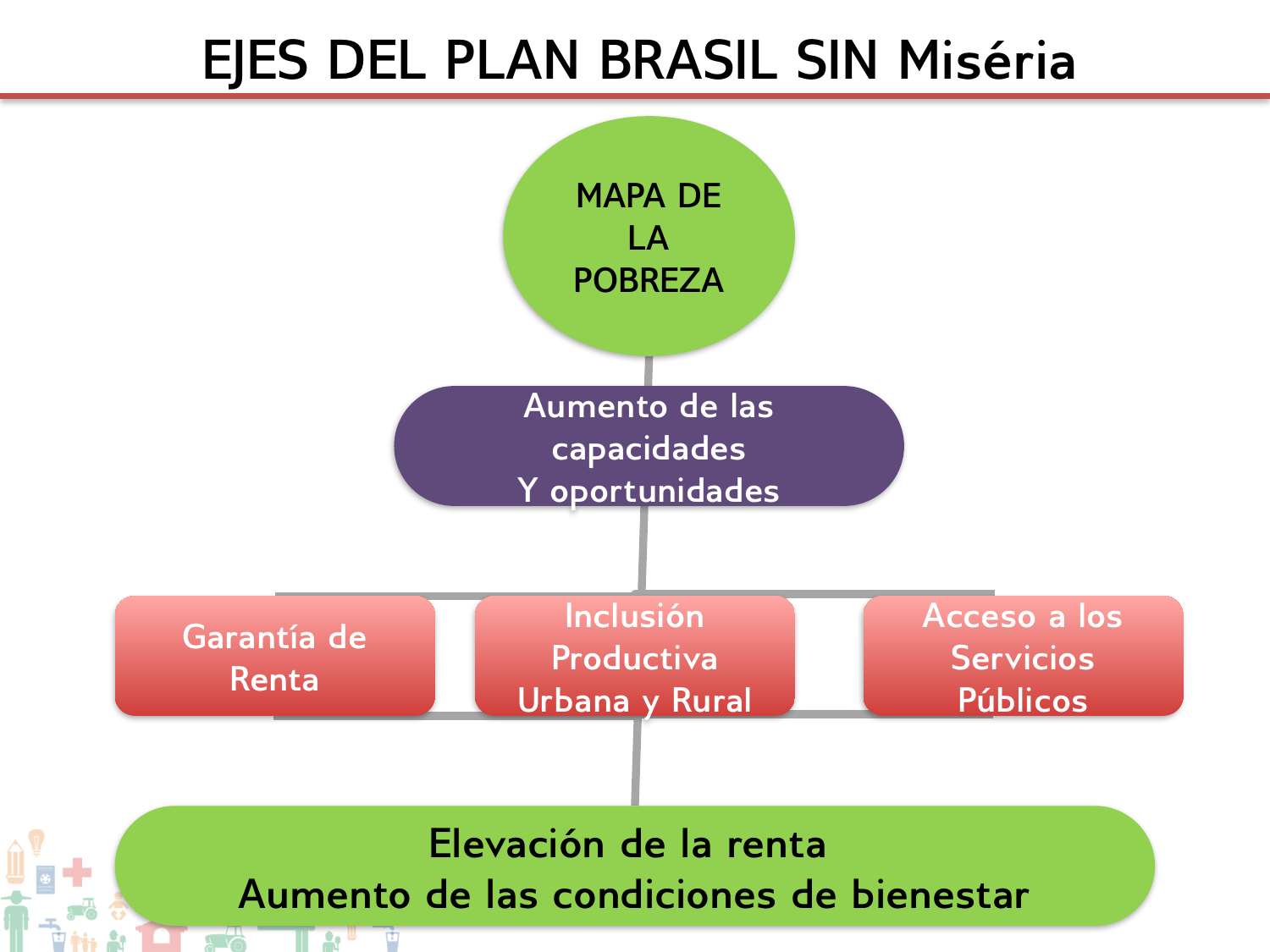

EJES DEL PLAN BRASIL SIN Miséria
MAPA DE LA POBREZA
Aumento de las capacidades
Y oportunidades
Garantía de
Renta
Inclusión Productiva
Urbana y Rural
Acceso a los Servicios Públicos
Elevación de la renta
Aumento de las condiciones de bienestar